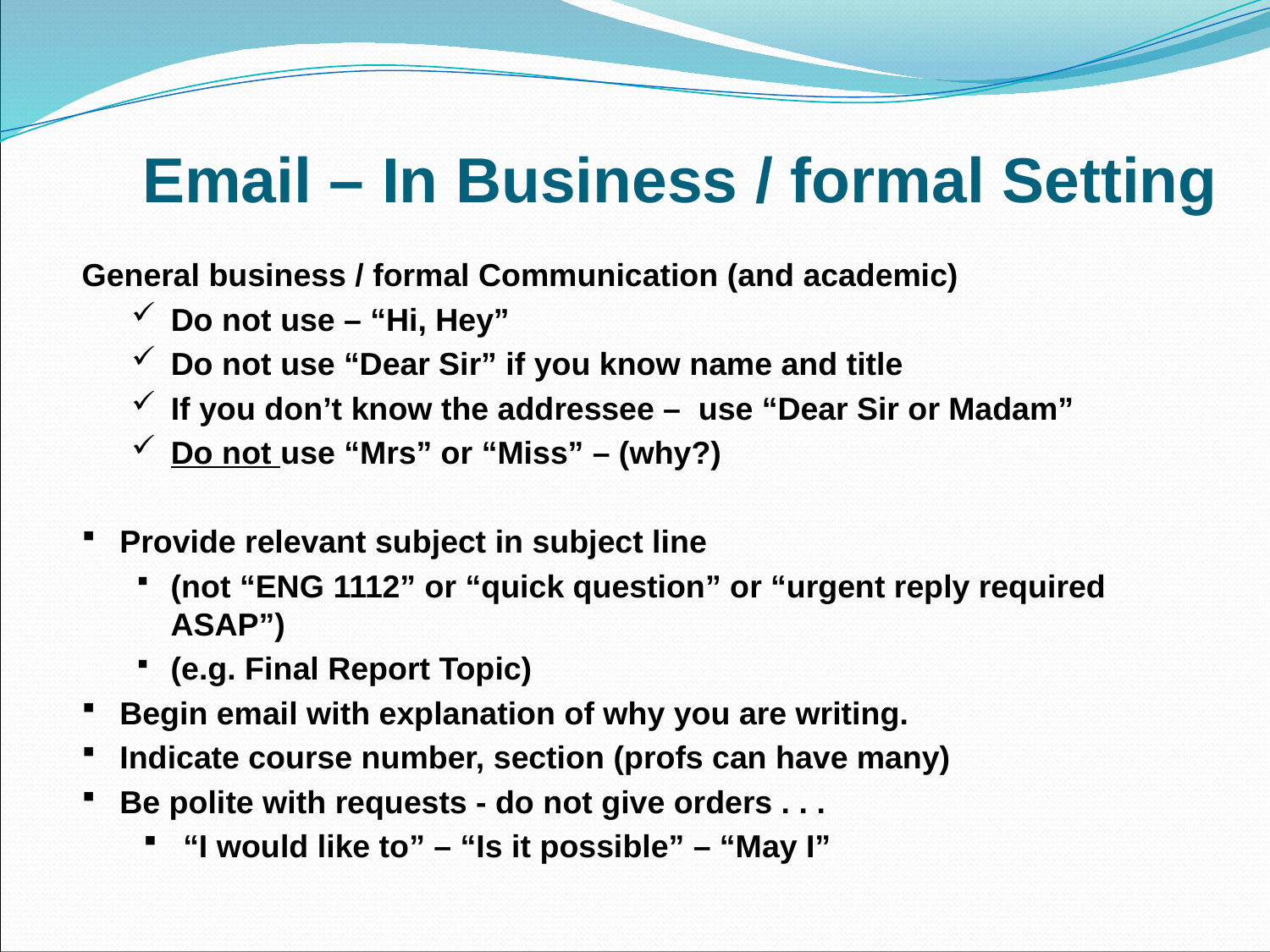

# Email – In Business / formal Setting

General business / formal Communication (and academic)
Do not use – “Hi, Hey”
Do not use “Dear Sir” if you know name and title
If you don’t know the addressee –  use “Dear Sir or Madam”
Do not use “Mrs” or “Miss” – (why?)

Provide relevant subject in subject line
(not “ENG 1112” or “quick question” or “urgent reply required ASAP”)
(e.g. Final Report Topic)
Begin email with explanation of why you are writing.
Indicate course number, section (profs can have many)
Be polite with requests - do not give orders . . .
“I would like to” – “Is it possible” – “May I”